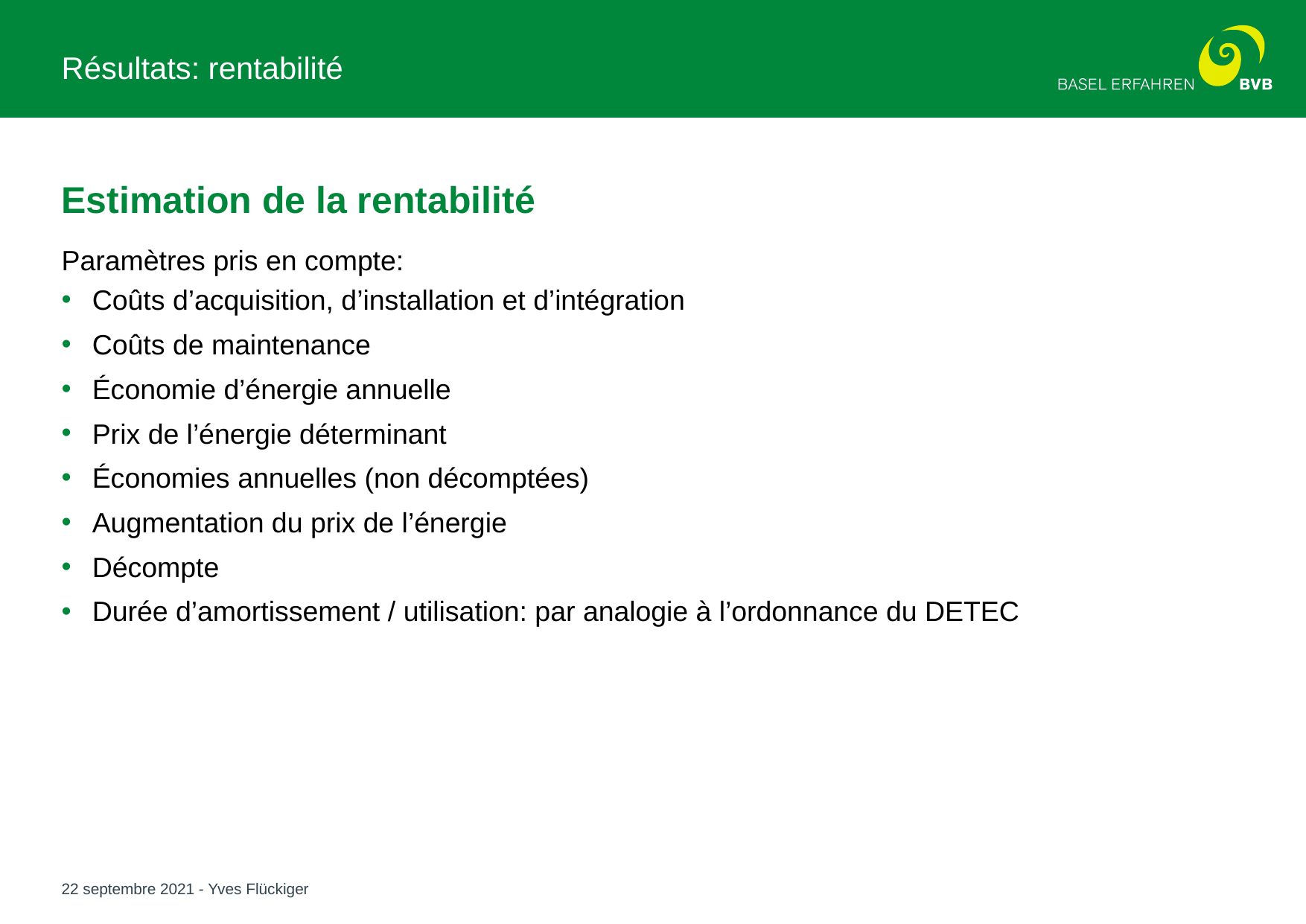

# Résultats: rentabilité
Estimation de la rentabilité
Paramètres pris en compte:
Coûts d’acquisition, d’installation et d’intégration
Coûts de maintenance
Économie d’énergie annuelle
Prix de l’énergie déterminant
Économies annuelles (non décomptées)
Augmentation du prix de l’énergie
Décompte
Durée d’amortissement / utilisation: par analogie à l’ordonnance du DETEC
22 septembre 2021 - Yves Flückiger